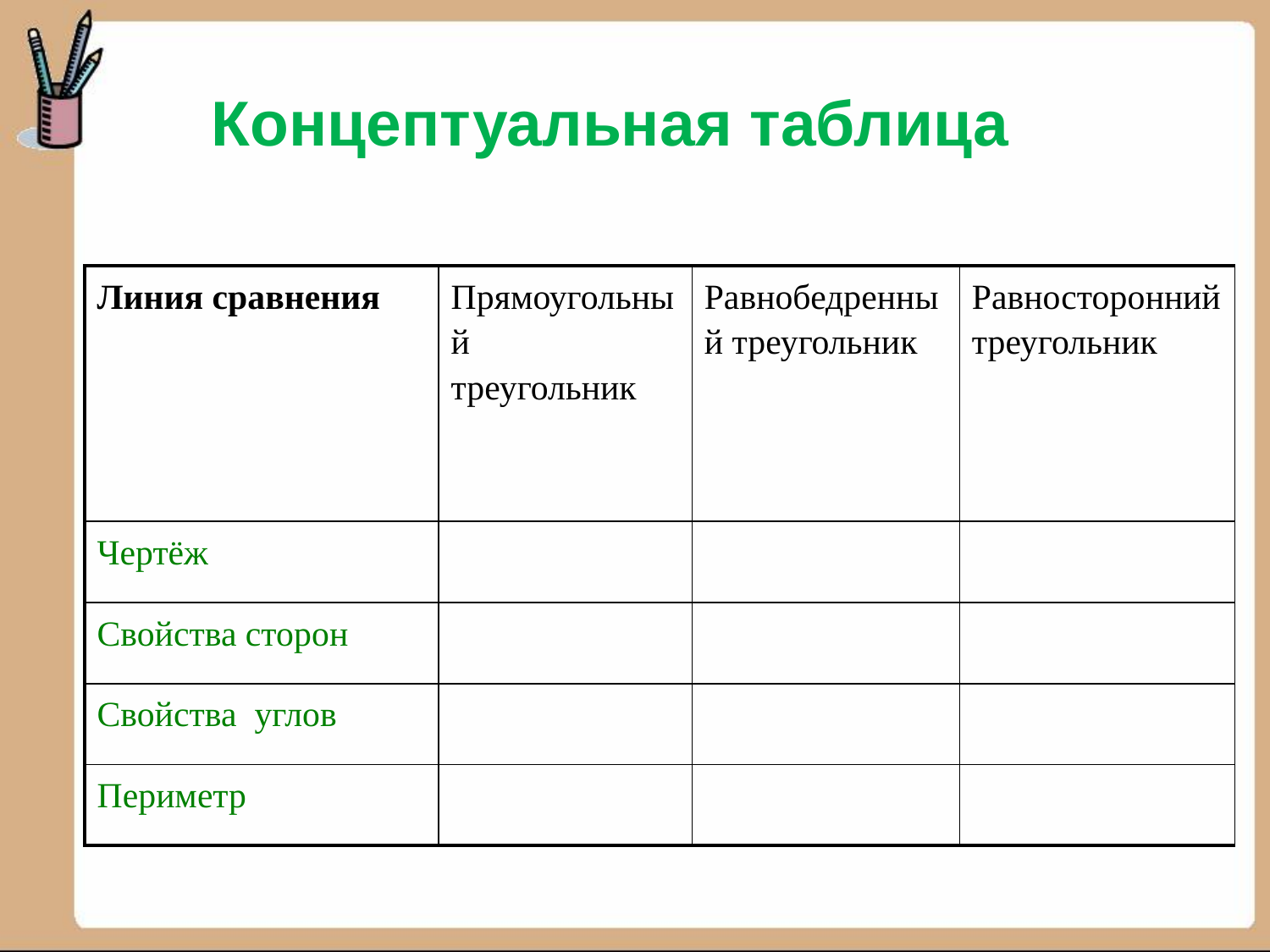

Концептуальная таблица

| Линия сравнения | Прямоугольный треугольник | Равнобедренный треугольник | Равносторонний треугольник |
| --- | --- | --- | --- |
| Чертёж |  |  |  |
| Свойства сторон |  |  |  |
| Свойства углов |  |  |  |
| Периметр |  |  |  |